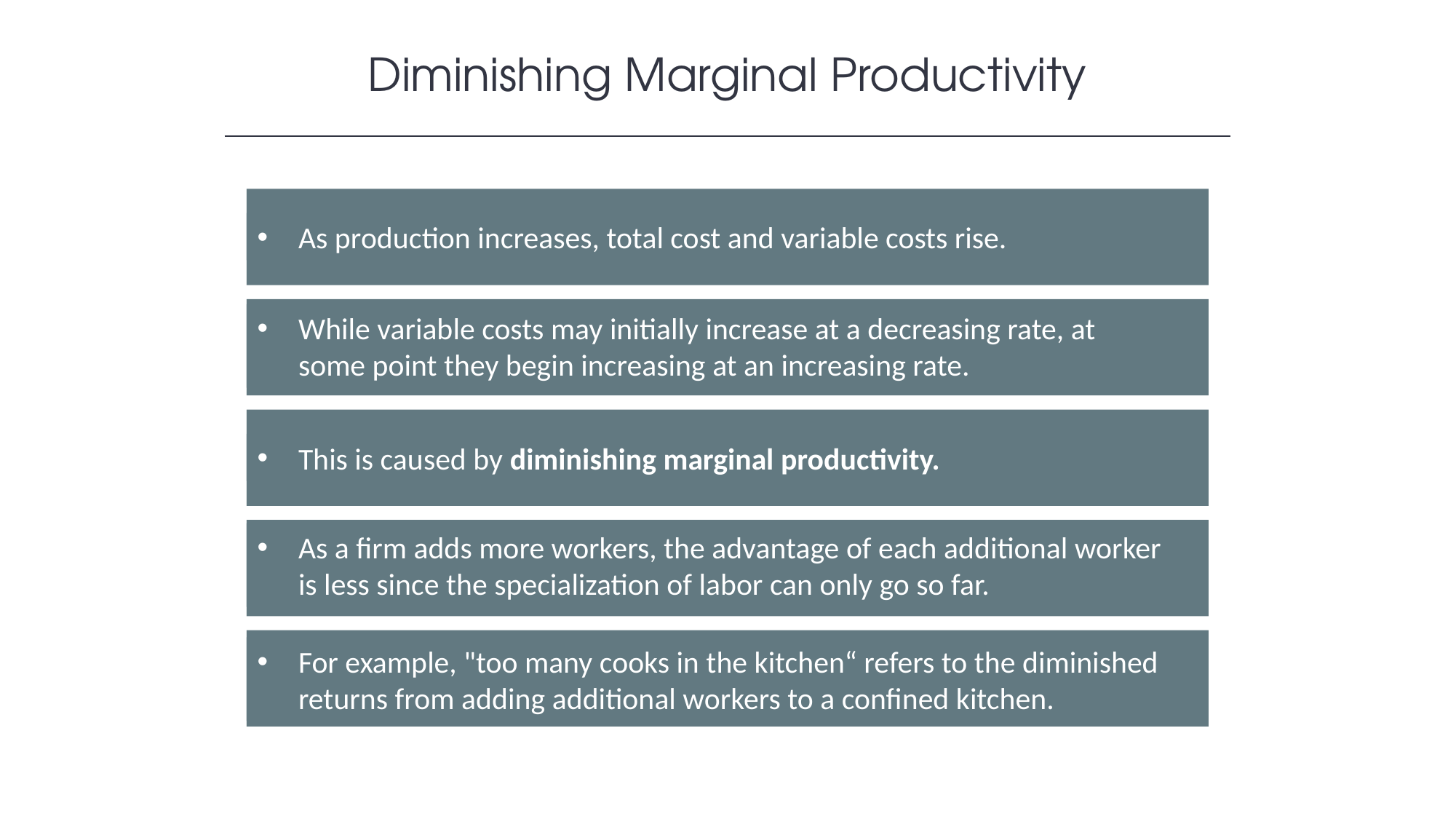

Diminishing Marginal Productivity

As production increases, total cost and variable costs rise.

While variable costs may initially increase at a decreasing rate, at some point they begin increasing at an increasing rate.

This is caused by diminishing marginal productivity.

As a firm adds more workers, the advantage of each additional worker is less since the specialization of labor can only go so far.

For example, "too many cooks in the kitchen“ refers to the diminished returns from adding additional workers to a confined kitchen.